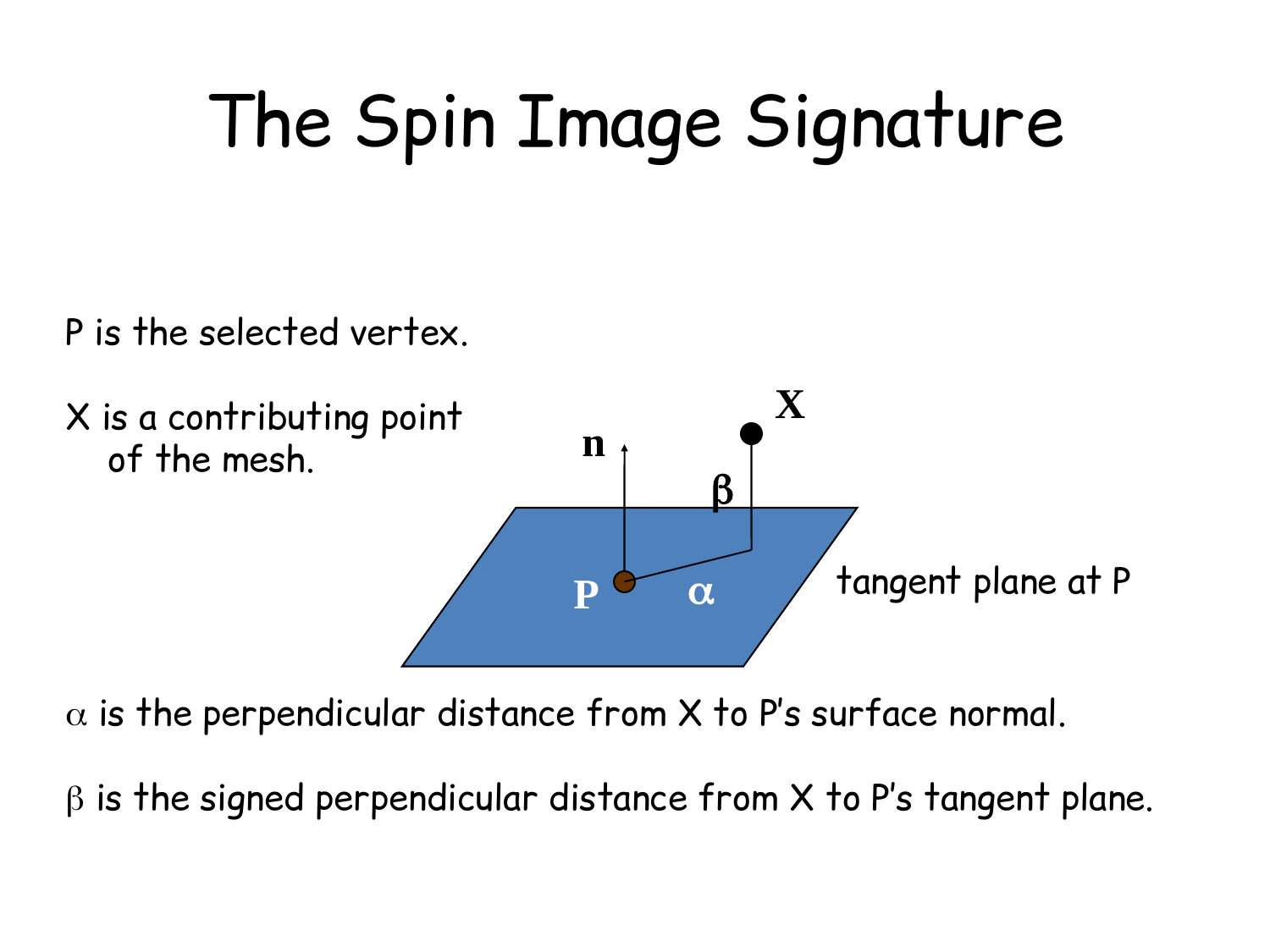

# The Spin Image Signature
P is the selected vertex.

X is a contributing point
    of the mesh.

α is the perpendicular distance from X to P’s surface normal.

β is the signed perpendicular distance from X to P’s tangent plane.
X
n

β

tangent plane at P
α
P